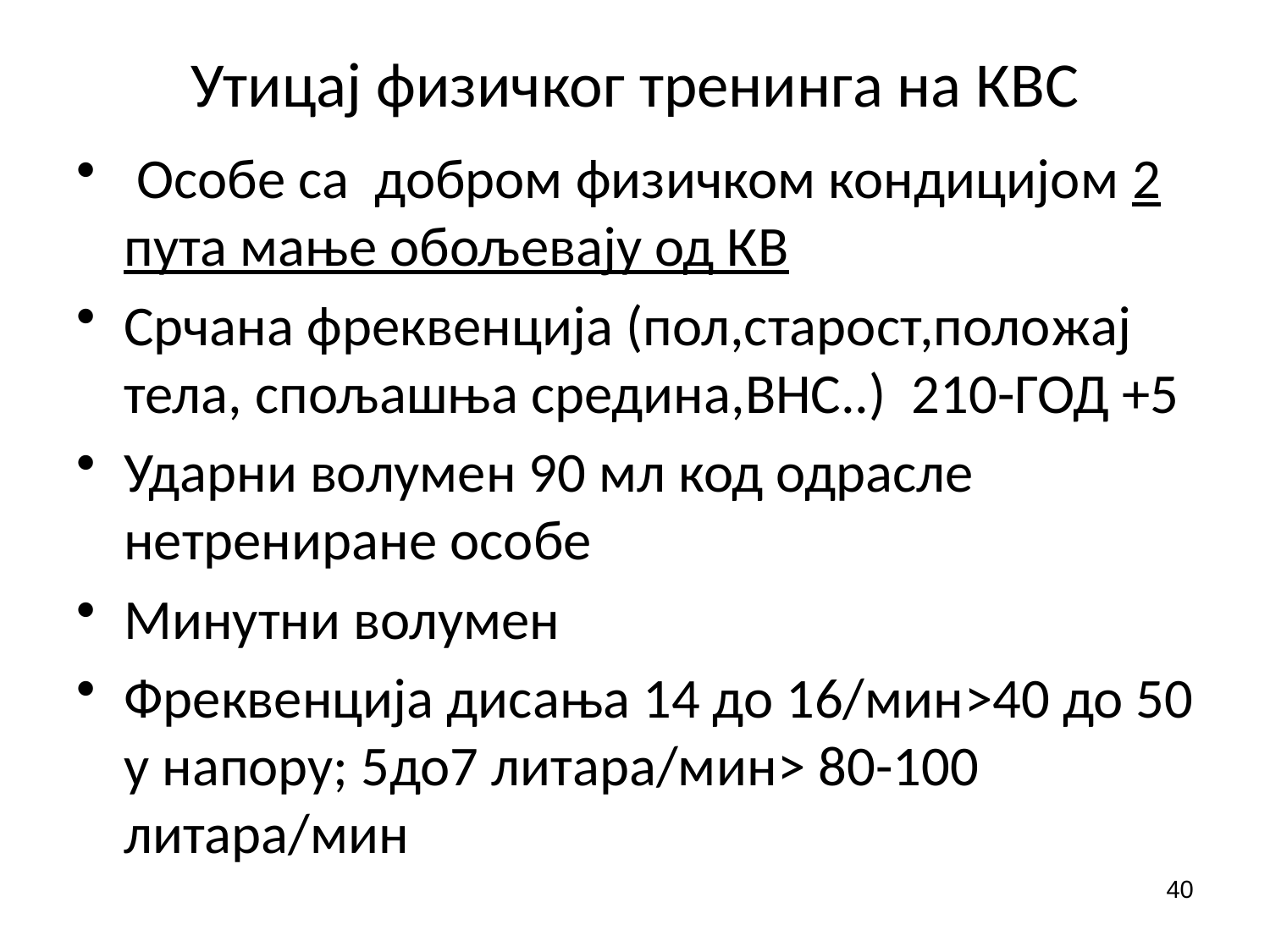

# Утицај физичког тренинга на КВС
 Особе са  добром физичком кондицијом 2 пута мање обољевају од КВ
Срчана фреквенција (пол,старост,положај тела, спољашња средина,ВНС..)  210-ГОД +5
Ударни волумен 90 мл код одрасле нетрениране особе
Минутни волумен
Фреквенција дисања 14 до 16/мин>40 до 50 у напору; 5до7 литара/мин> 80-100 литара/мин

40